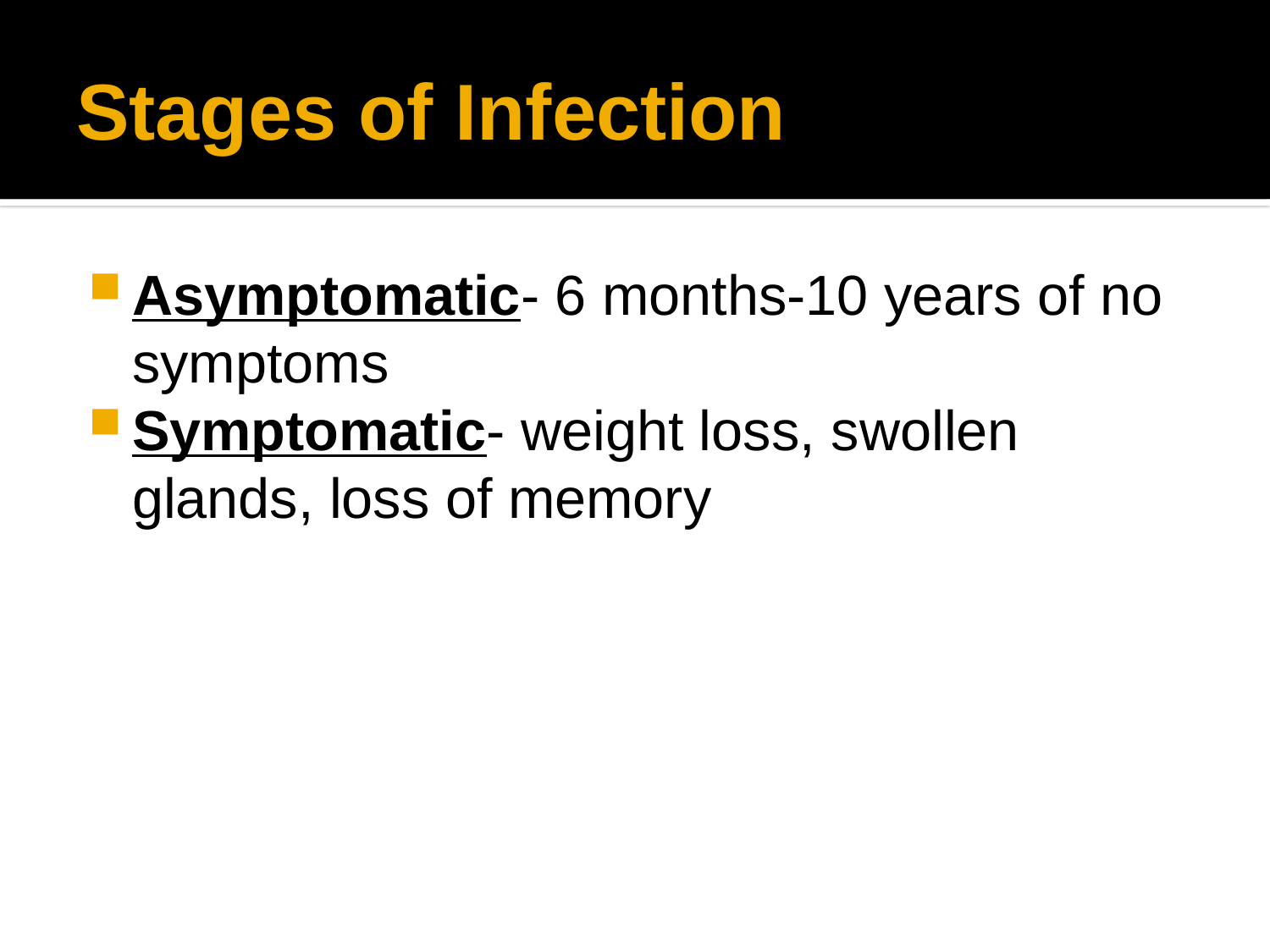

# Stages of Infection
Asymptomatic- 6 months-10 years of no symptoms
Symptomatic- weight loss, swollen glands, loss of memory